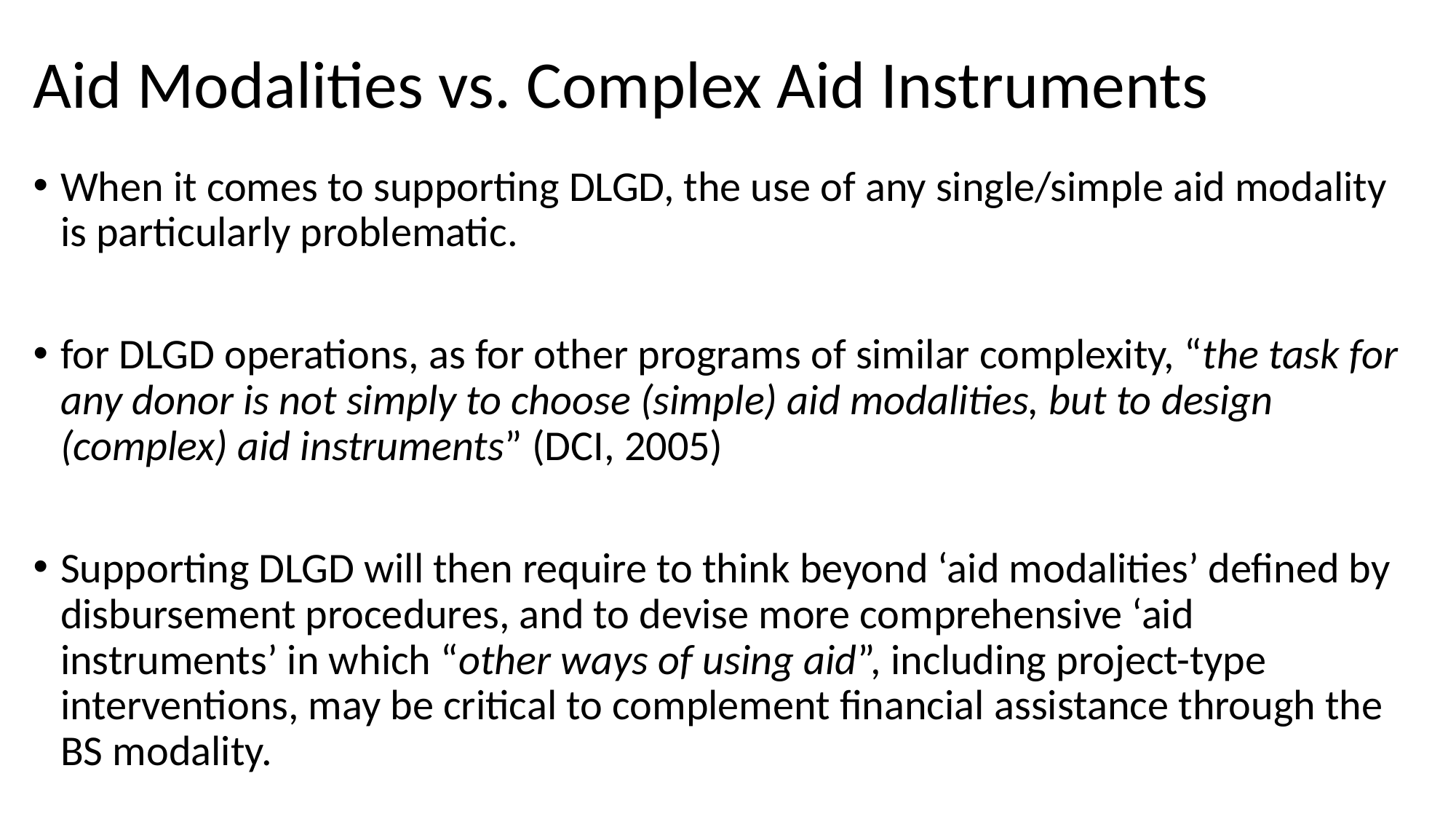

# Aid Modalities vs. Complex Aid Instruments
When it comes to supporting DLGD, the use of any single/simple aid modality is particularly problematic.

for DLGD operations, as for other programs of similar complexity, “the task for any donor is not simply to choose (simple) aid modalities, but to design (complex) aid instruments” (DCI, 2005)

Supporting DLGD will then require to think beyond ‘aid modalities’ defined by disbursement procedures, and to devise more comprehensive ‘aid instruments’ in which “other ways of using aid”, including project-type interventions, may be critical to complement financial assistance through the BS modality.